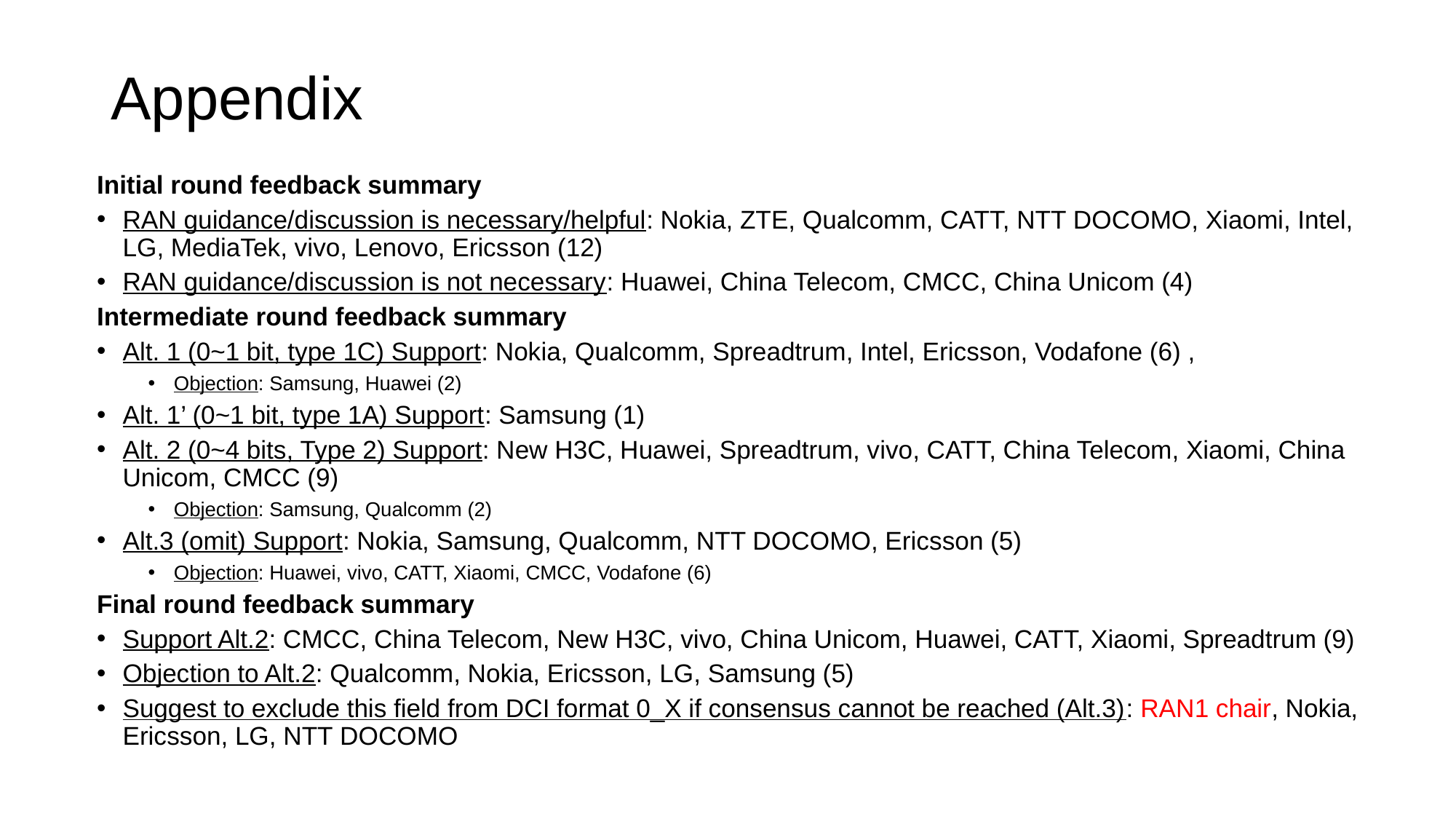

# Appendix
Initial round feedback summary
RAN guidance/discussion is necessary/helpful: Nokia, ZTE, Qualcomm, CATT, NTT DOCOMO, Xiaomi, Intel, LG, MediaTek, vivo, Lenovo, Ericsson (12)
RAN guidance/discussion is not necessary: Huawei, China Telecom, CMCC, China Unicom (4)
Intermediate round feedback summary
Alt. 1 (0~1 bit, type 1C) Support: Nokia, Qualcomm, Spreadtrum, Intel, Ericsson, Vodafone (6) ,
Objection: Samsung, Huawei (2)
Alt. 1’ (0~1 bit, type 1A) Support: Samsung (1)
Alt. 2 (0~4 bits, Type 2) Support: New H3C, Huawei, Spreadtrum, vivo, CATT, China Telecom, Xiaomi, China Unicom, CMCC (9)
Objection: Samsung, Qualcomm (2)
Alt.3 (omit) Support: Nokia, Samsung, Qualcomm, NTT DOCOMO, Ericsson (5)
Objection: Huawei, vivo, CATT, Xiaomi, CMCC, Vodafone (6)
Final round feedback summary
Support Alt.2: CMCC, China Telecom, New H3C, vivo, China Unicom, Huawei, CATT, Xiaomi, Spreadtrum (9)
Objection to Alt.2: Qualcomm, Nokia, Ericsson, LG, Samsung (5)
Suggest to exclude this field from DCI format 0_X if consensus cannot be reached (Alt.3): RAN1 chair, Nokia, Ericsson, LG, NTT DOCOMO